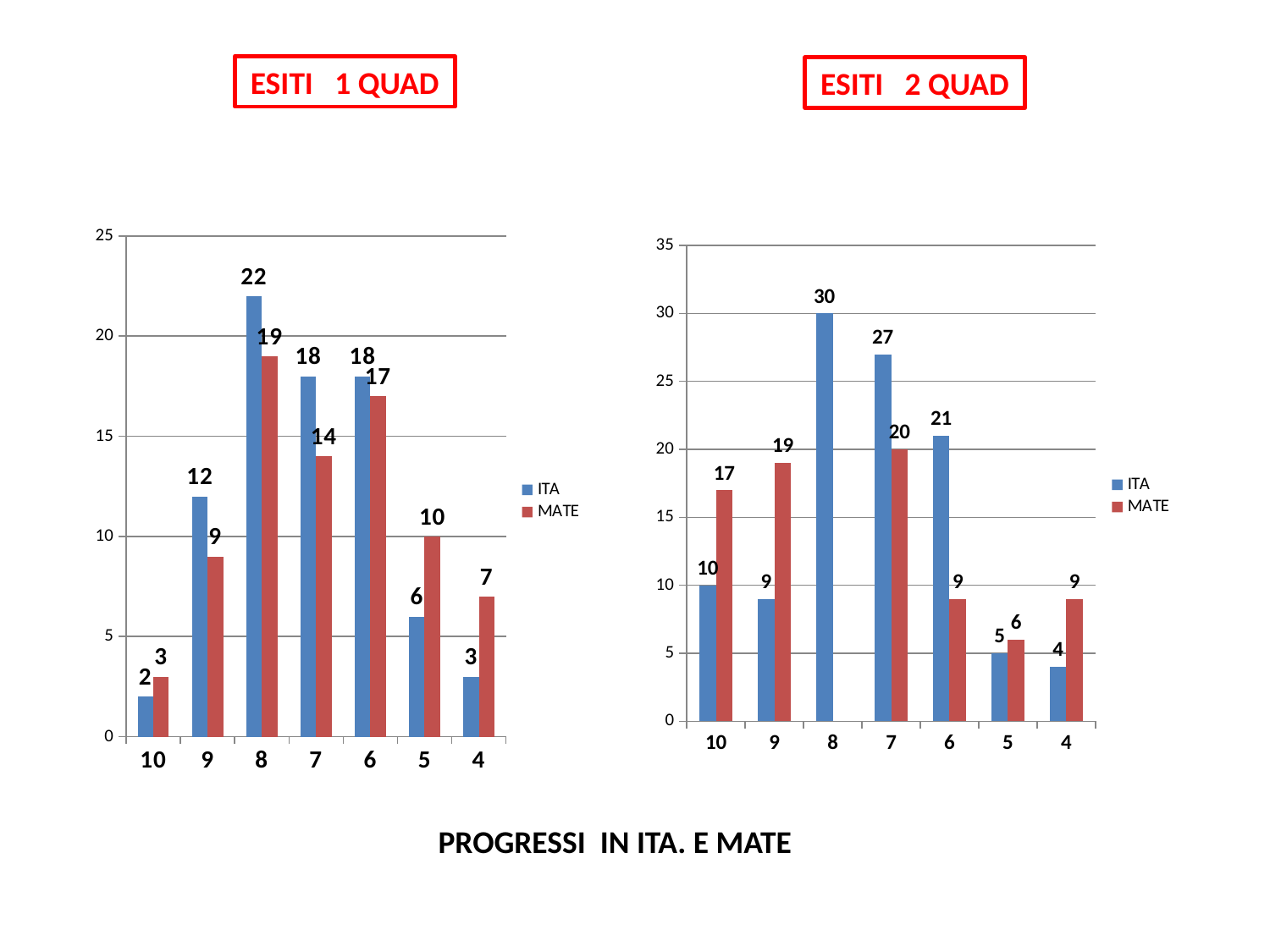

ESITI   1 QUAD
ESITI   2 QUAD

### Chart

| Category | ITA | MATE |
|---|---|---|
| 10 | 2.0 | 3.0 |
| 9 | 12.0 | 9.0 |
| 8 | 22.0 | 19.0 |
| 7 | 18.0 | 14.0 |
| 6 | 18.0 | 17.0 |
| 5 | 6.0 | 10.0 |
| 4 | 3.0 | 7.0 |

### Chart

| Category | ITA | MATE |
|---|---|---|
| 10 | 10.0 | 17.0 |
| 9 | 9.0 | 19.0 |
| 8 | 30.0 | None |
| 7 | 27.0 | 20.0 |
| 6 | 21.0 | 9.0 |
| 5 | 5.0 | 6.0 |
| 4 | 4.0 | 9.0 |
PROGRESSI  IN ITA. E MATE